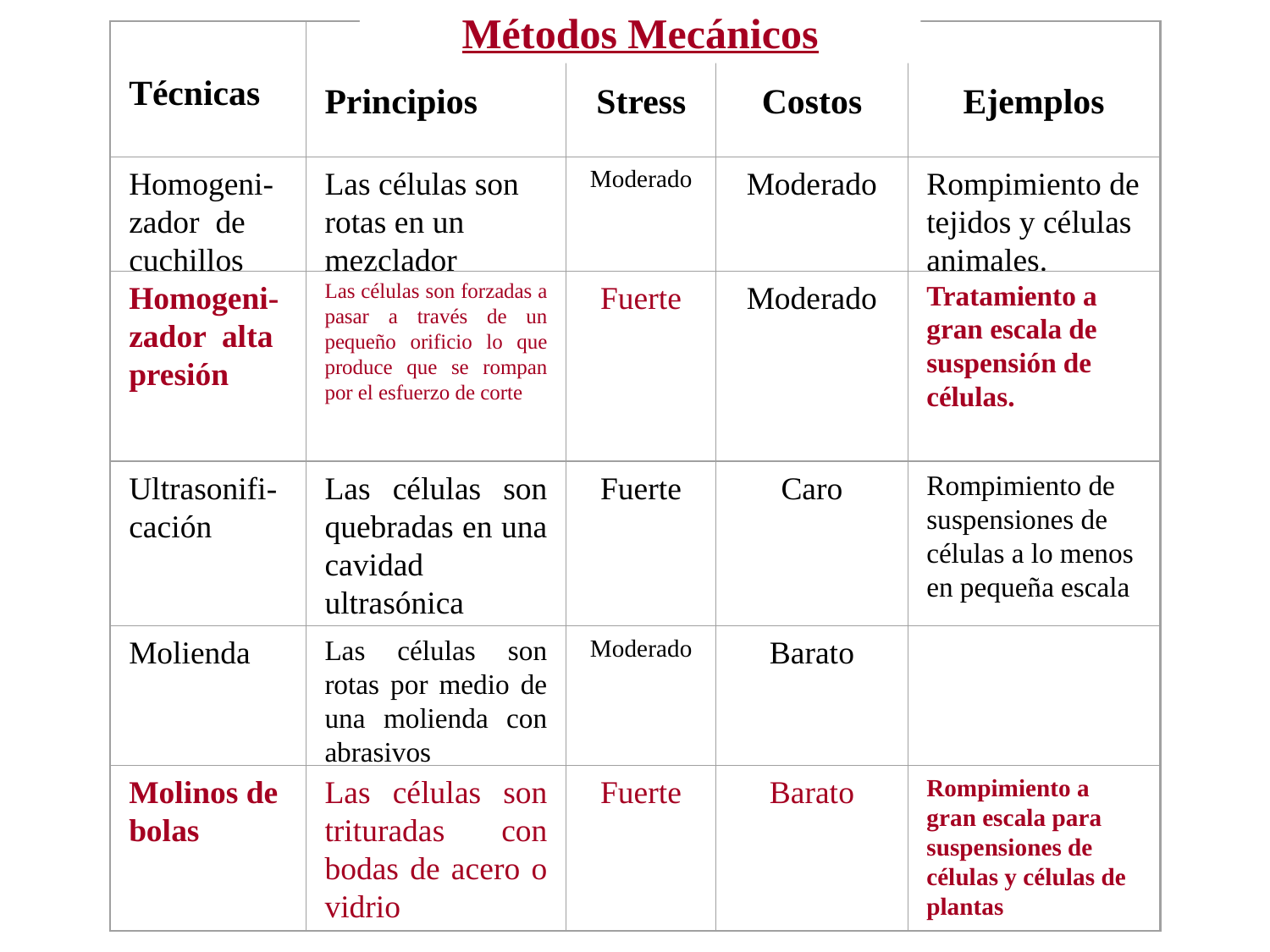

Métodos Mecánicos

Técnicas

Principios

Stress

Costos

Ejemplos

Homogeni-zador  de cuchillos

Las células son rotas en un mezclador

Moderado

Moderado

Rompimiento de tejidos y células animales.

Homogeni-zador  alta presión

Las células son forzadas a pasar a través de un pequeño orificio lo que produce que se rompan por el esfuerzo de corte

Fuerte

Moderado

Tratamiento a gran escala de suspensión de células.

Ultrasonifi-cación

Las células son quebradas en una cavidad ultrasónica

Fuerte

Caro

Rompimiento de suspensiones de células a lo menos en pequeña escala

Molienda

Las células son rotas por medio de una molienda con abrasivos

Moderado

Barato

Molinos de bolas

Las células son trituradas con bodas de acero o vidrio

Fuerte

Barato

Rompimiento a gran escala para suspensiones de células y células de plantas